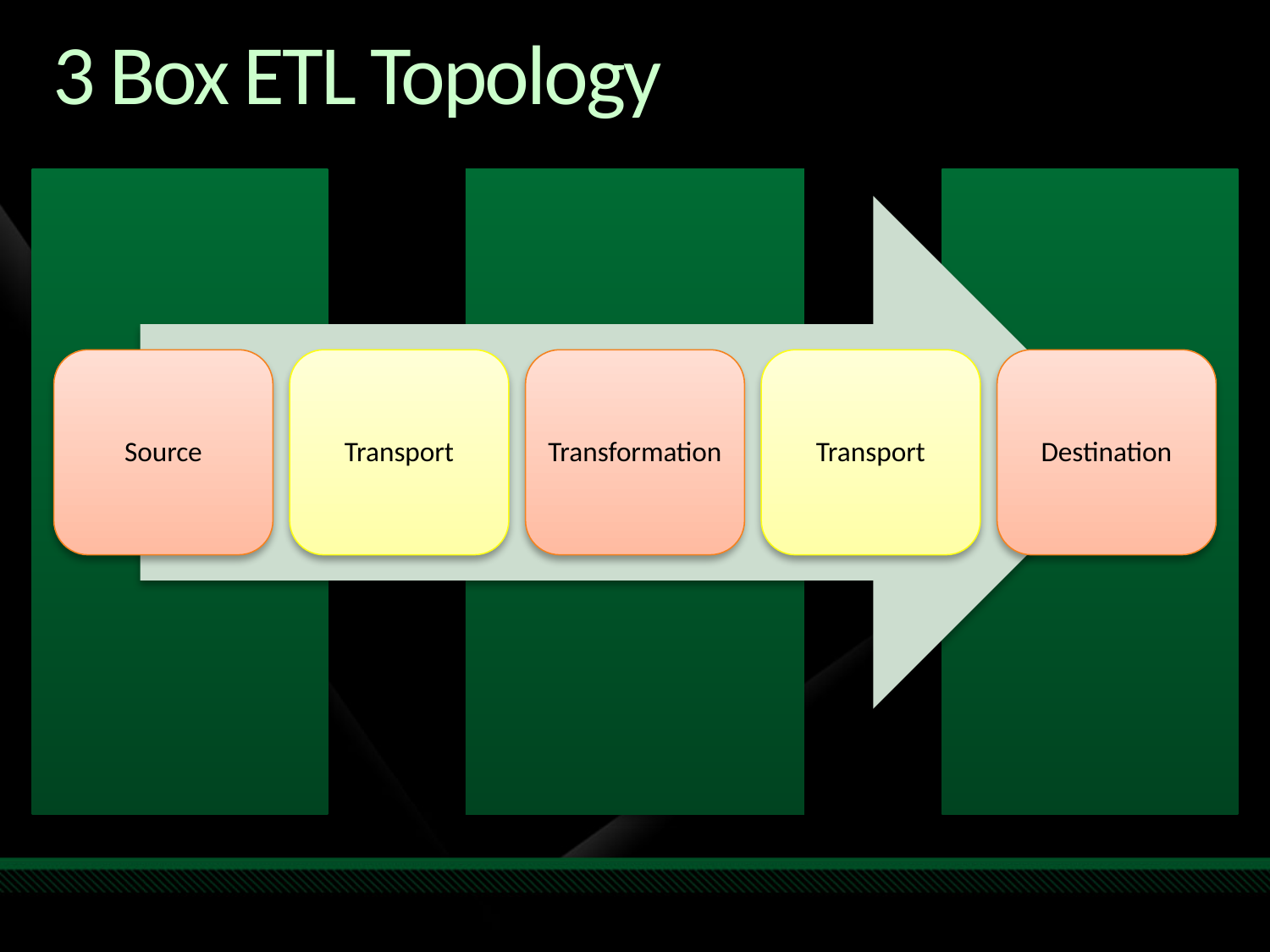

# 3 Box ETL Topology

Source
Transport
Transformation
Transport
Destination